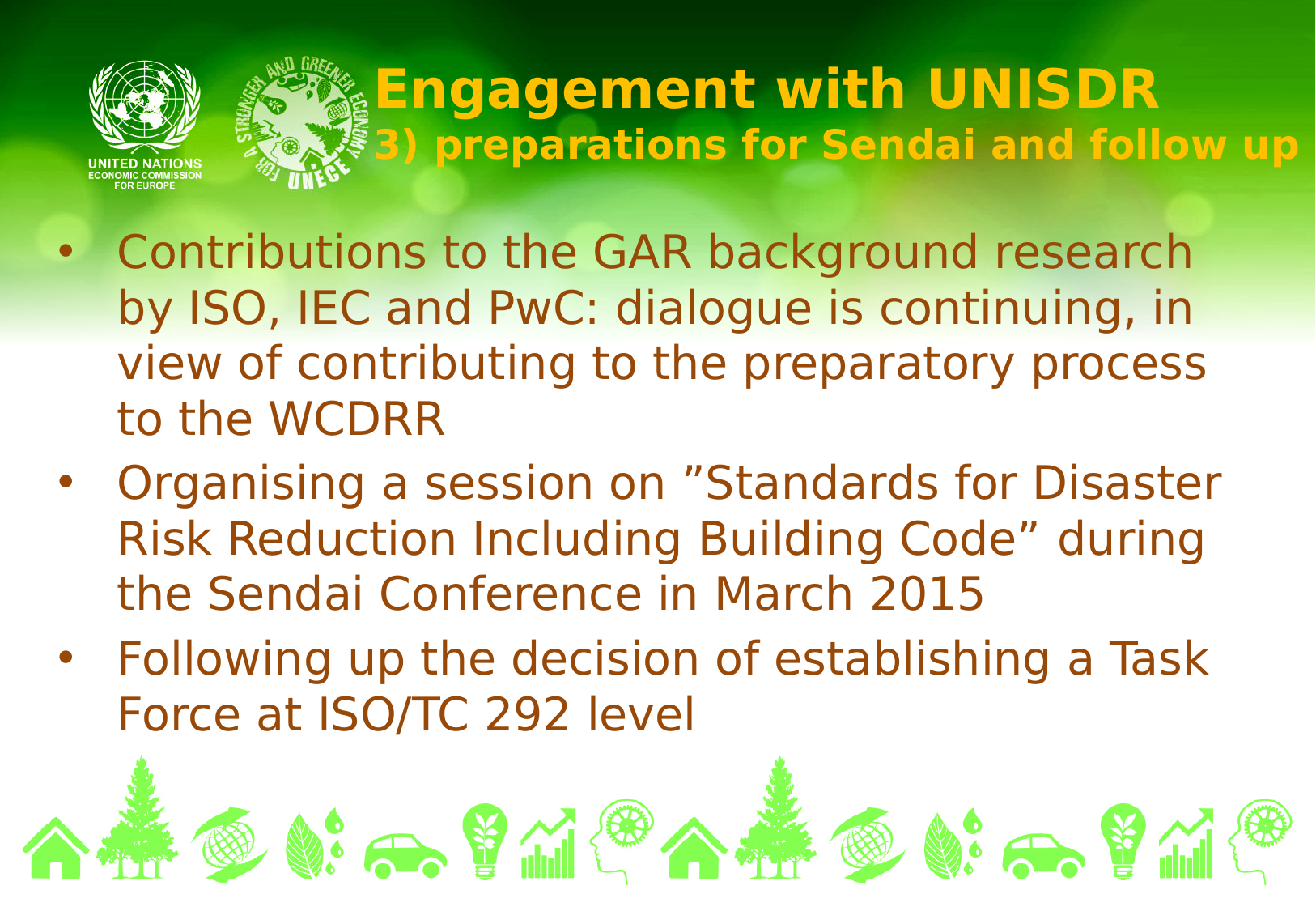

# Engagement with UNISDR 3) preparations for Sendai and follow up
Contributions to the GAR background research by ISO, IEC and PwC: dialogue is continuing, in view of contributing to the preparatory process to the WCDRR
Organising a session on ”Standards for Disaster Risk Reduction Including Building Code” during the Sendai Conference in March 2015
Following up the decision of establishing a Task Force at ISO/TC 292 level